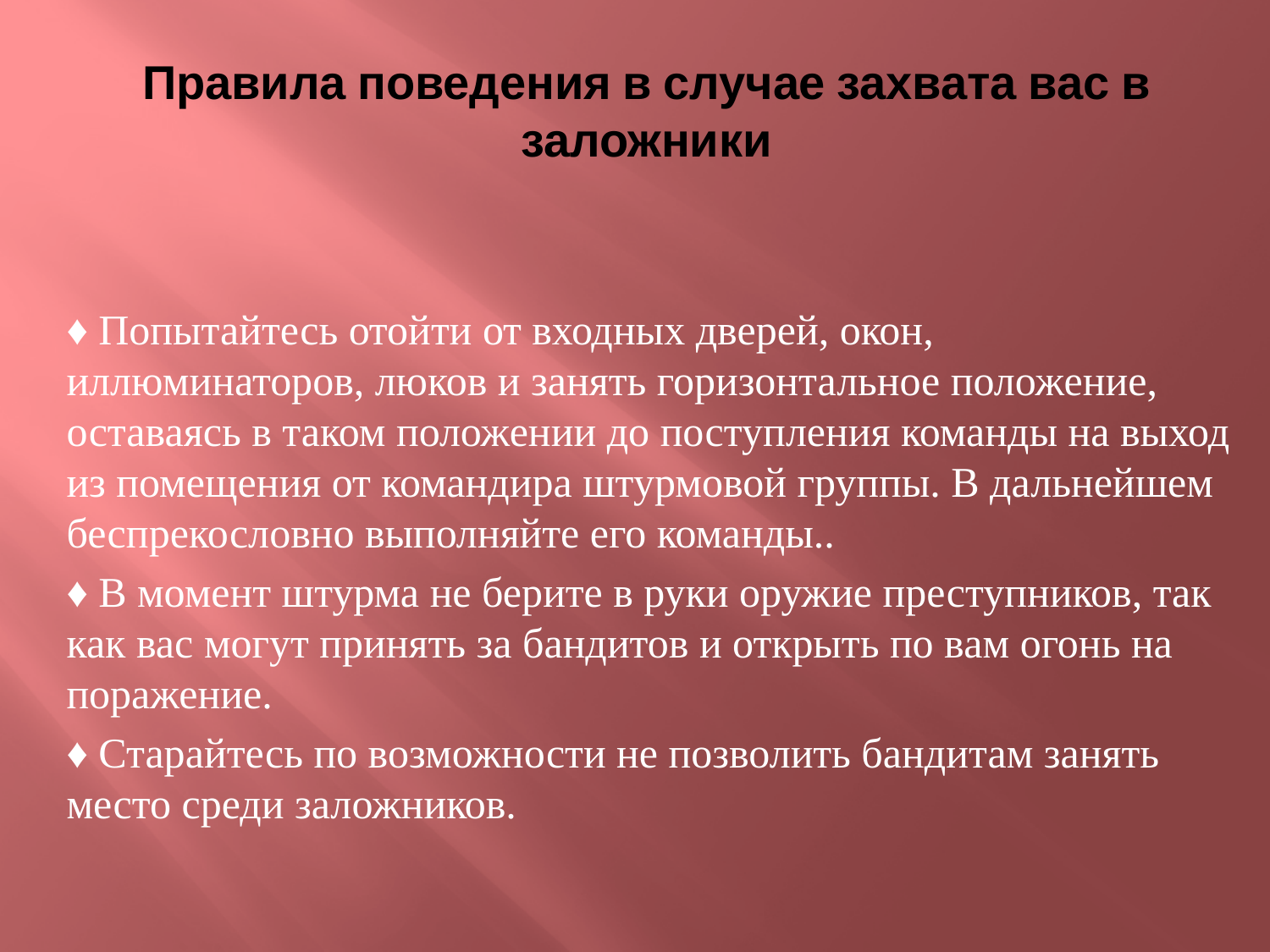

# Правила поведения в случае захвата вас в заложники
♦ Попытайтесь отойти от входных дверей, окон, иллюминаторов, люков и занять горизонтальное положение, оставаясь в таком положении до поступления команды на выход из помещения от командира штурмовой группы. В дальнейшем беспрекословно выполняйте его команды..
♦ В момент штурма не берите в руки оружие преступников, так как вас могут принять за бандитов и открыть по вам огонь на поражение.
♦ Старайтесь по возможности не позволить бандитам занять место среди заложников.